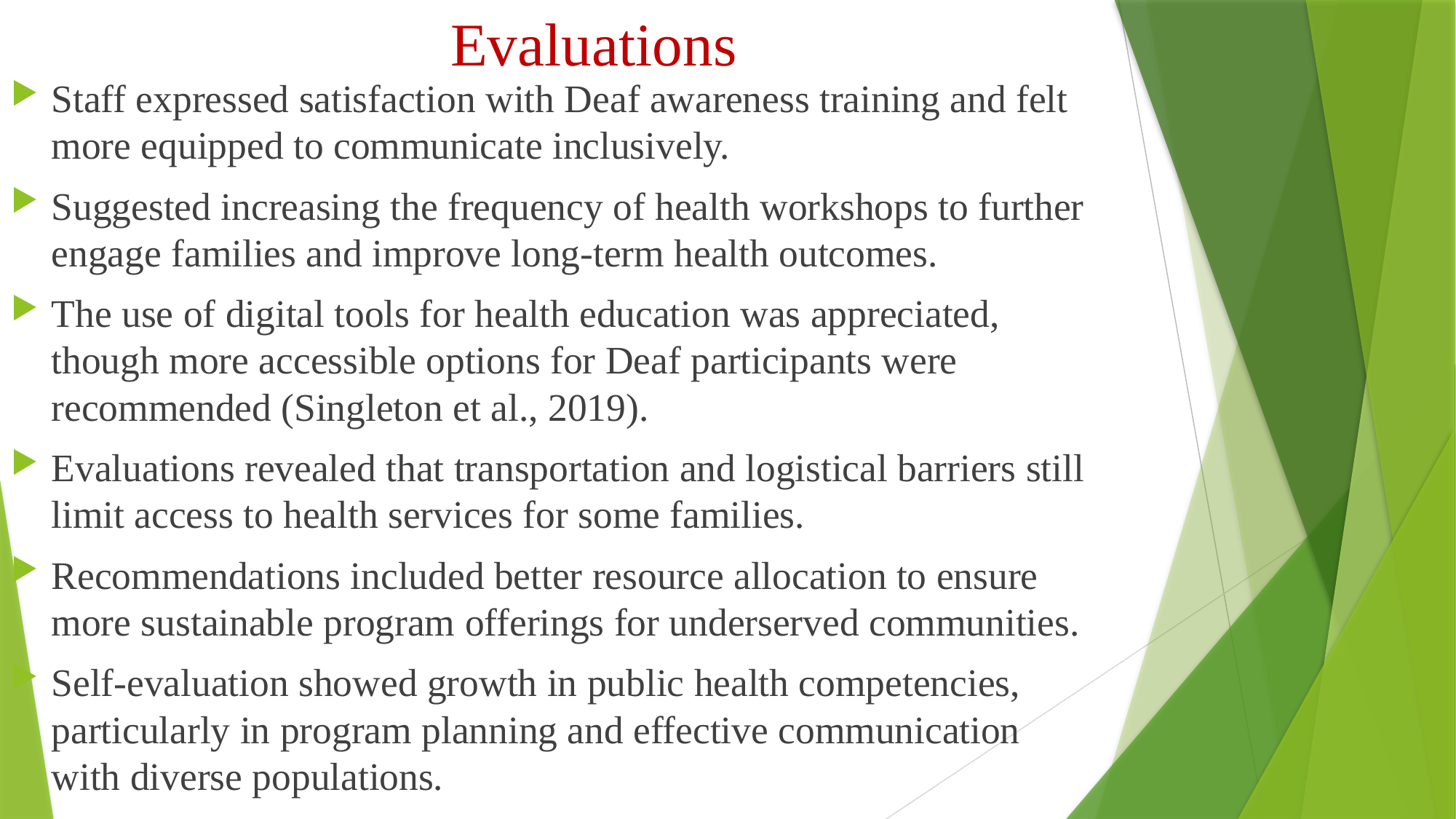

# Evaluations
Staff expressed satisfaction with Deaf awareness training and felt more equipped to communicate inclusively.
Suggested increasing the frequency of health workshops to further engage families and improve long-term health outcomes.
The use of digital tools for health education was appreciated, though more accessible options for Deaf participants were recommended (Singleton et al., 2019).
Evaluations revealed that transportation and logistical barriers still limit access to health services for some families.
Recommendations included better resource allocation to ensure more sustainable program offerings for underserved communities.
Self-evaluation showed growth in public health competencies, particularly in program planning and effective communication with diverse populations.